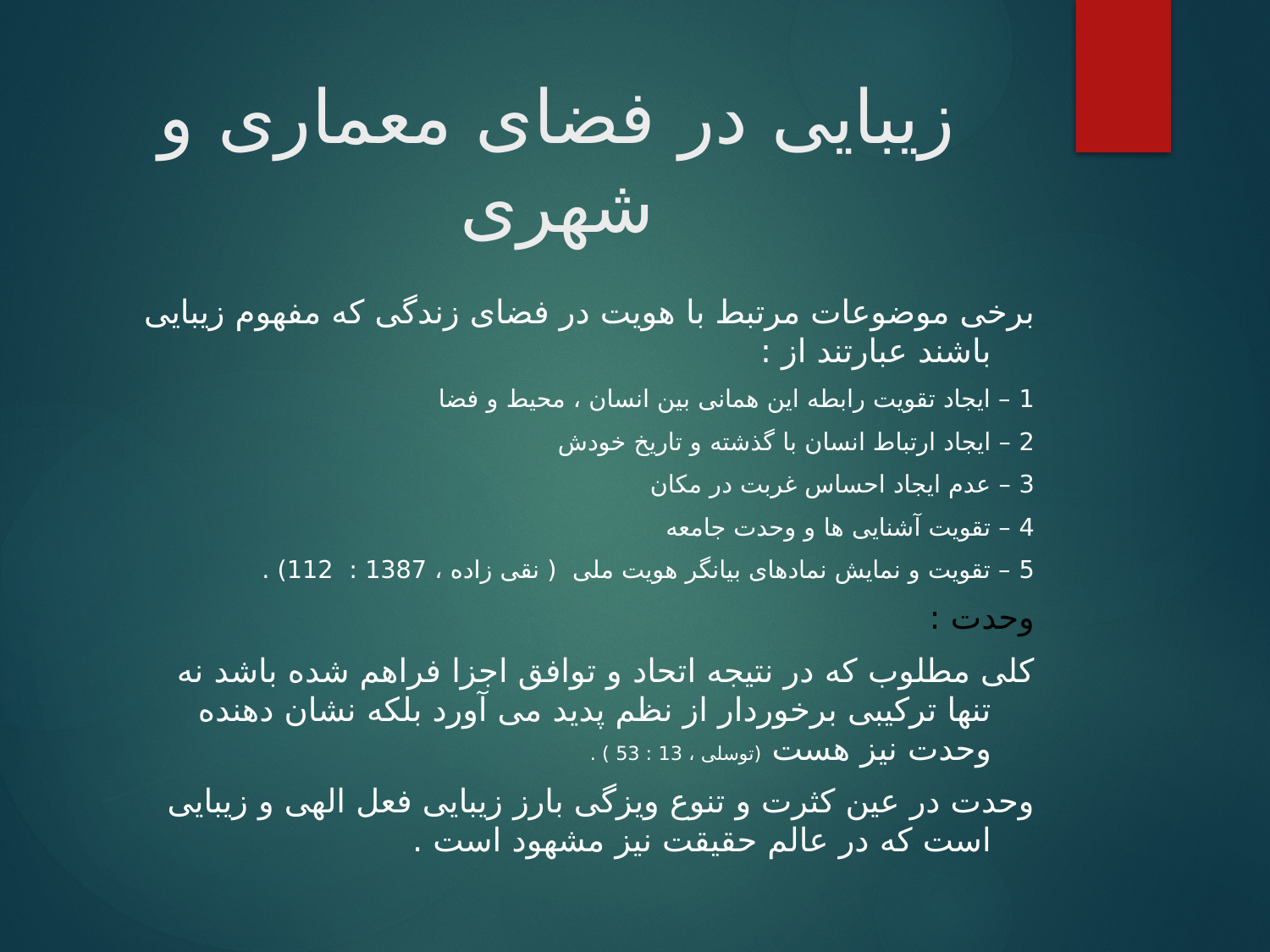

# زیبایی در فضای معماری و شهری
برخی موضوعات مرتبط با هویت در فضای زندگی که مفهوم زیبایی باشند عبارتند از :
1 – ایجاد تقویت رابطه این همانی بین انسان ، محیط و فضا
2 – ایجاد ارتباط انسان با گذشته و تاریخ خودش
3 – عدم ایجاد احساس غربت در مکان
4 – تقویت آشنایی ها و وحدت جامعه
5 – تقویت و نمایش نمادهای بیانگر هویت ملی  ( نقی زاده ، 1387 :  112) .
وحدت :
کلی مطلوب که در نتیجه اتحاد و توافق اجزا فراهم شده باشد نه تنها ترکیبی برخوردار از نظم پدید می آورد بلکه نشان دهنده وحدت نیز هست (توسلی ، 13 : 53 ) .
وحدت در عین کثرت و تنوع ویزگی بارز زیبایی فعل الهی و زیبایی است که در عالم حقیقت نیز مشهود است .